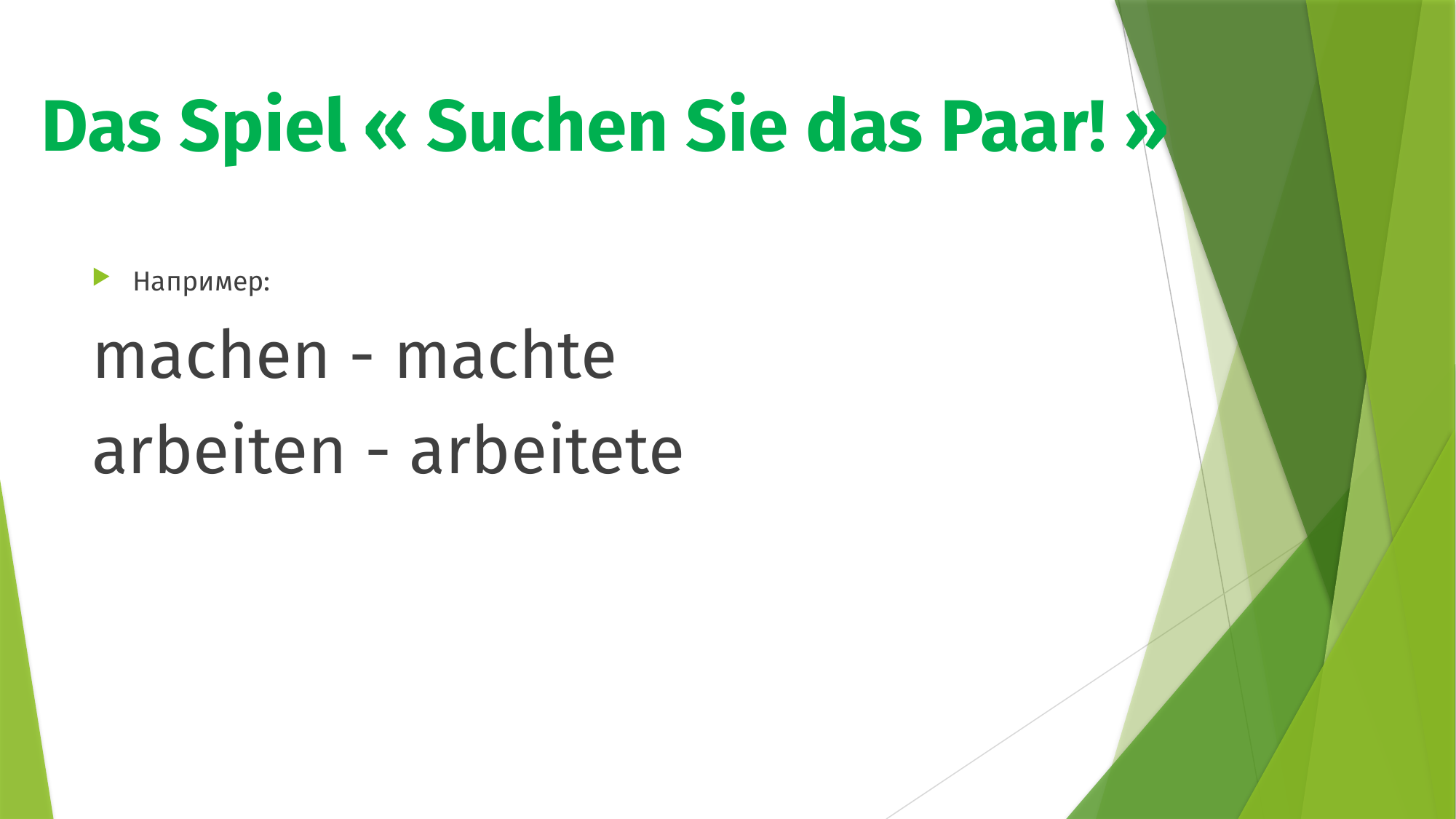

# Das Spiel « Suchen Sie das Paar! »
Например:
machen - machte
arbeiten - arbeitete